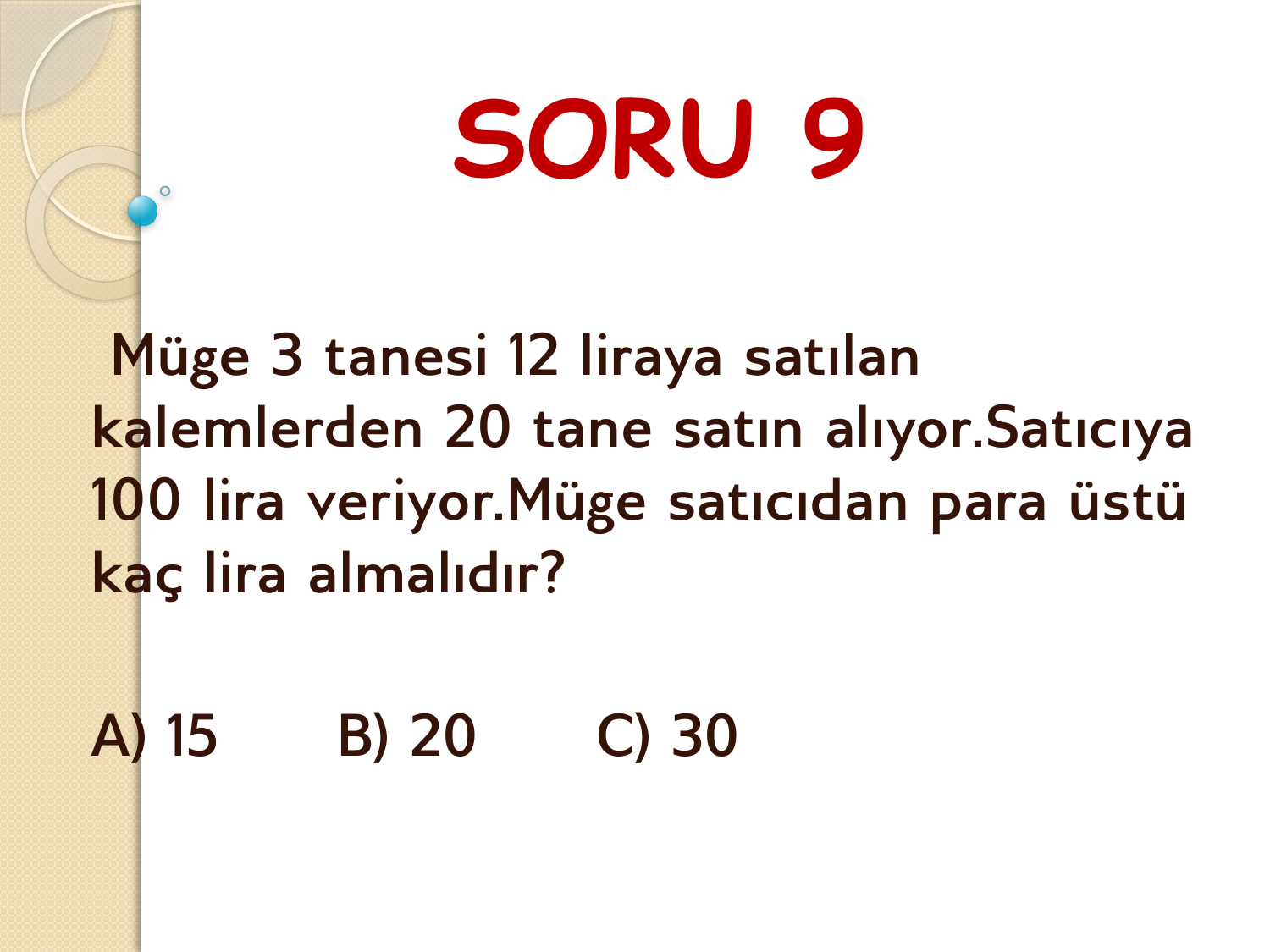

# SORU 9

 Müge 3 tanesi 12 liraya satılan kalemlerden 20 tane satın alıyor.Satıcıya 100 lira veriyor.Müge satıcıdan para üstü kaç lira almalıdır?

A) 15      B) 20      C) 30